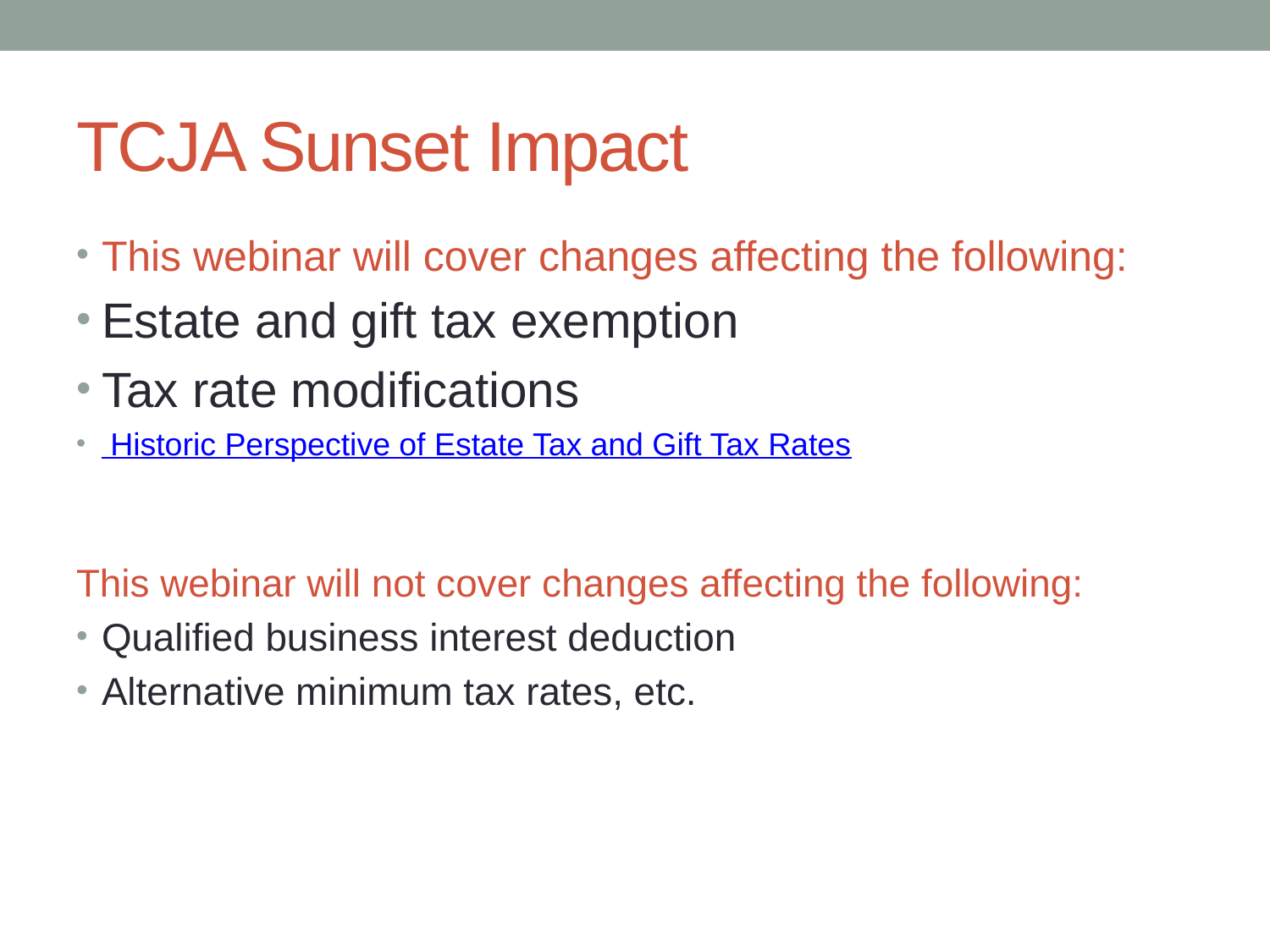

# TCJA Sunset Impact
This webinar will cover changes affecting the following:
Estate and gift tax exemption
Tax rate modifications
 Historic Perspective of Estate Tax and Gift Tax Rates

This webinar will not cover changes affecting the following:
Qualified business interest deduction
Alternative minimum tax rates, etc.